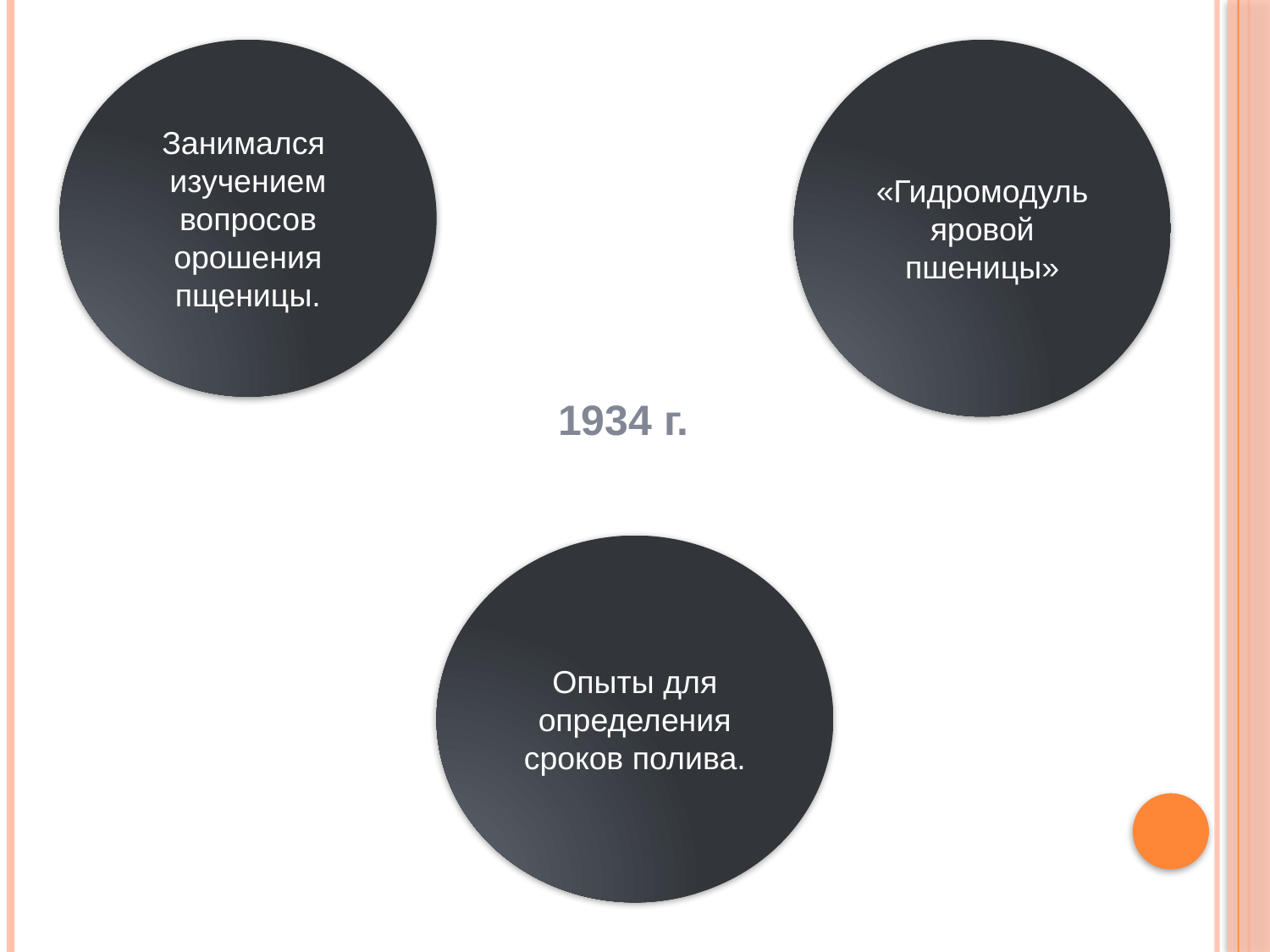

Занимался  изучением вопросов орошения пщеницы.
«Гидромодуль яровой пшеницы»
1934 г.
Опыты для определения сроков полива.